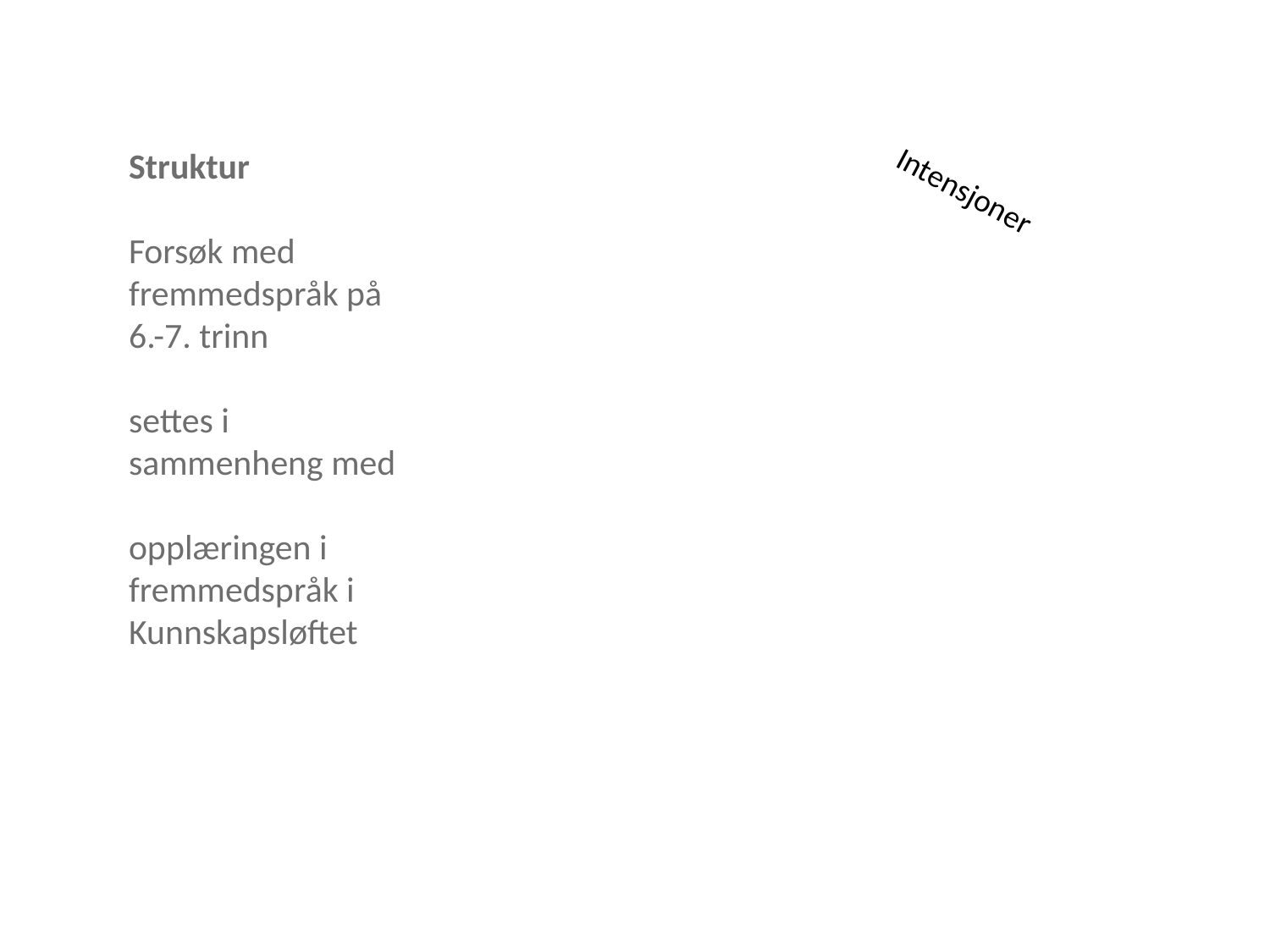

Struktur

Forsøk med fremmedspråk på 6.-7. trinn

settes i sammenheng med

opplæringen i fremmedspråk i Kunnskapsløftet

Intensjoner